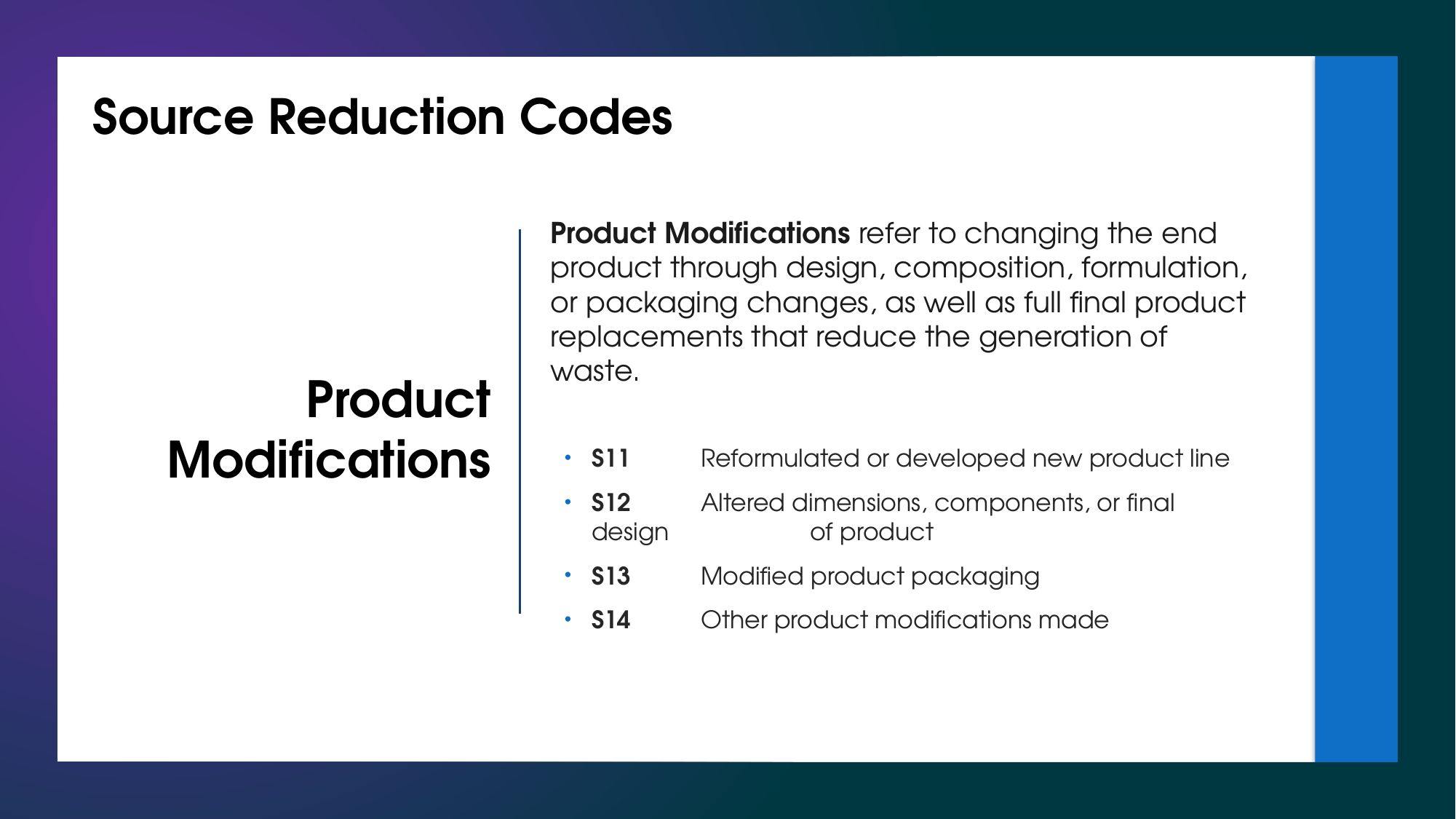

11

# Source Reduction Codes
Product Modifications refer to changing the end product through design, composition, formulation, or packaging changes, as well as full final product replacements that reduce the generation of waste.

S11 	Reformulated or developed new product line
S12 	Altered dimensions, components, or final design 		of product
S13 	Modified product packaging
S14 	Other product modifications made

Product Modifications